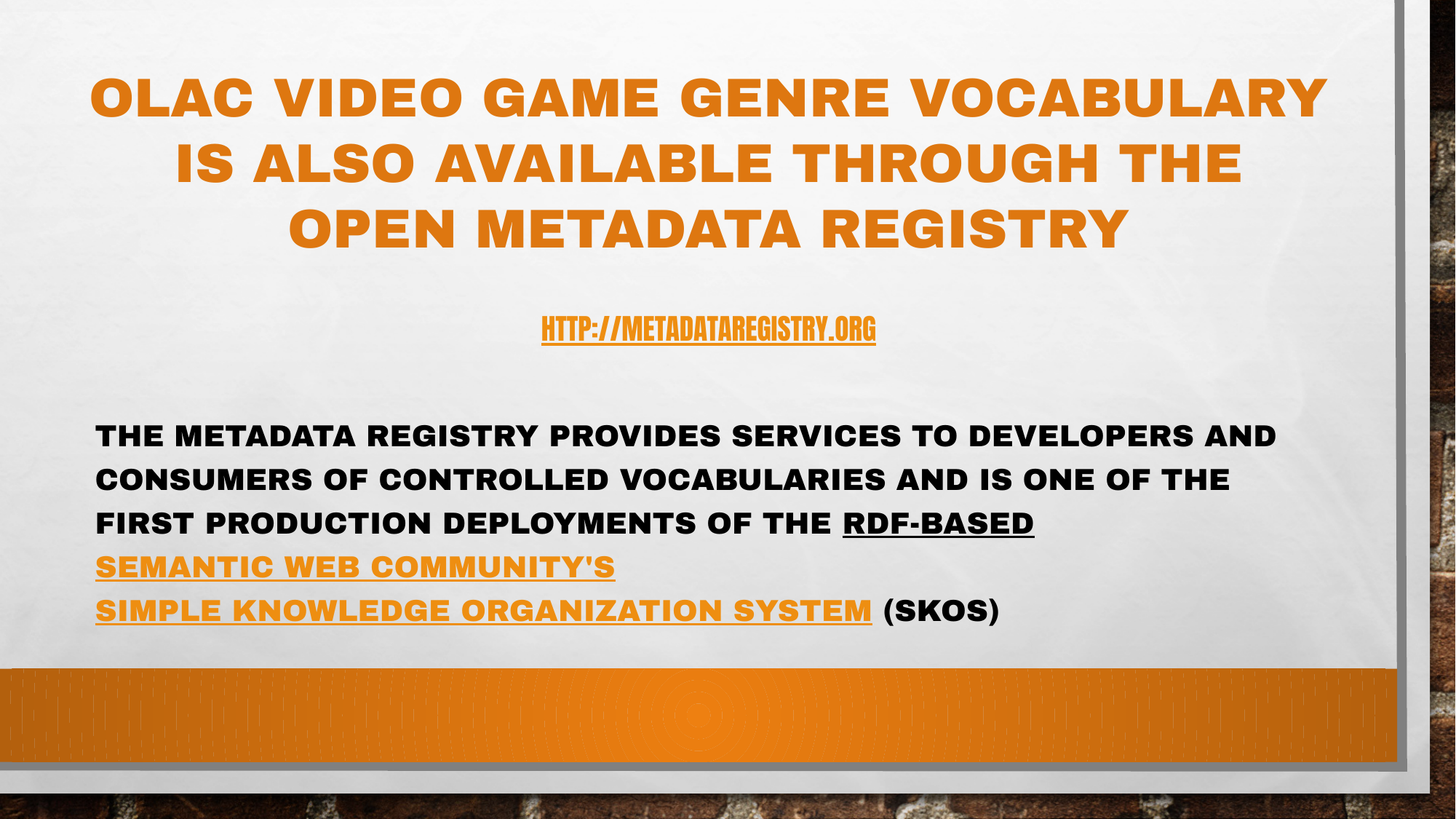

OLAC VIDEO GAME GENRE VOCABULARY
 IS ALSO AVAILABLE THROUGH THE
OPEN METADATA REGISTRY
# http://metadataregistry.org
The Metadata Registry provides services to developers and consumers of controlled vocabularies and is one of the first production deployments of the RDF-based Semantic Web Community's Simple Knowledge Organization System (SKOS)